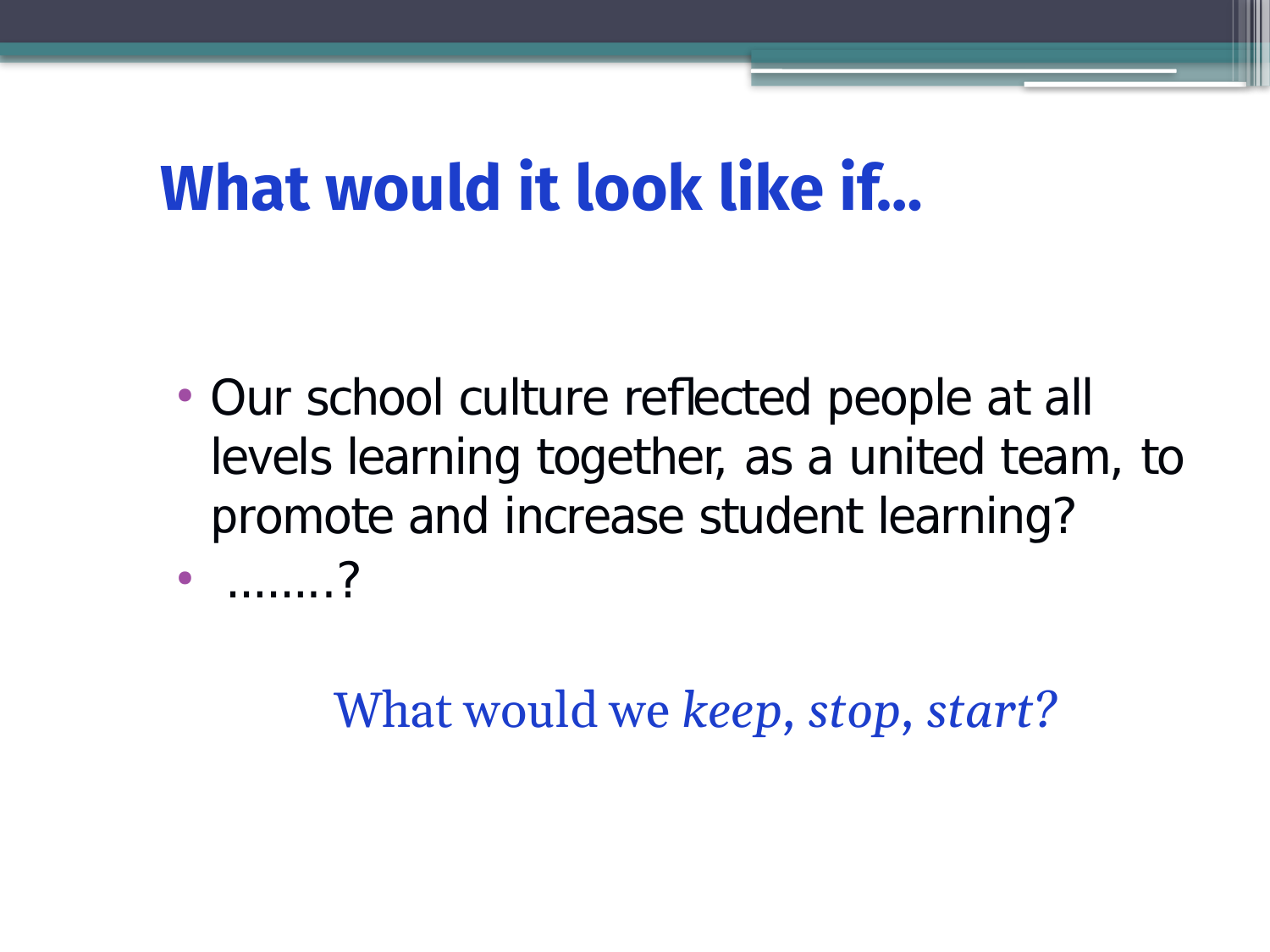

# What would it look like if…
Our school culture reflected people at all levels learning together, as a united team, to promote and increase student learning?
 ……..?

What would we keep, stop, start?